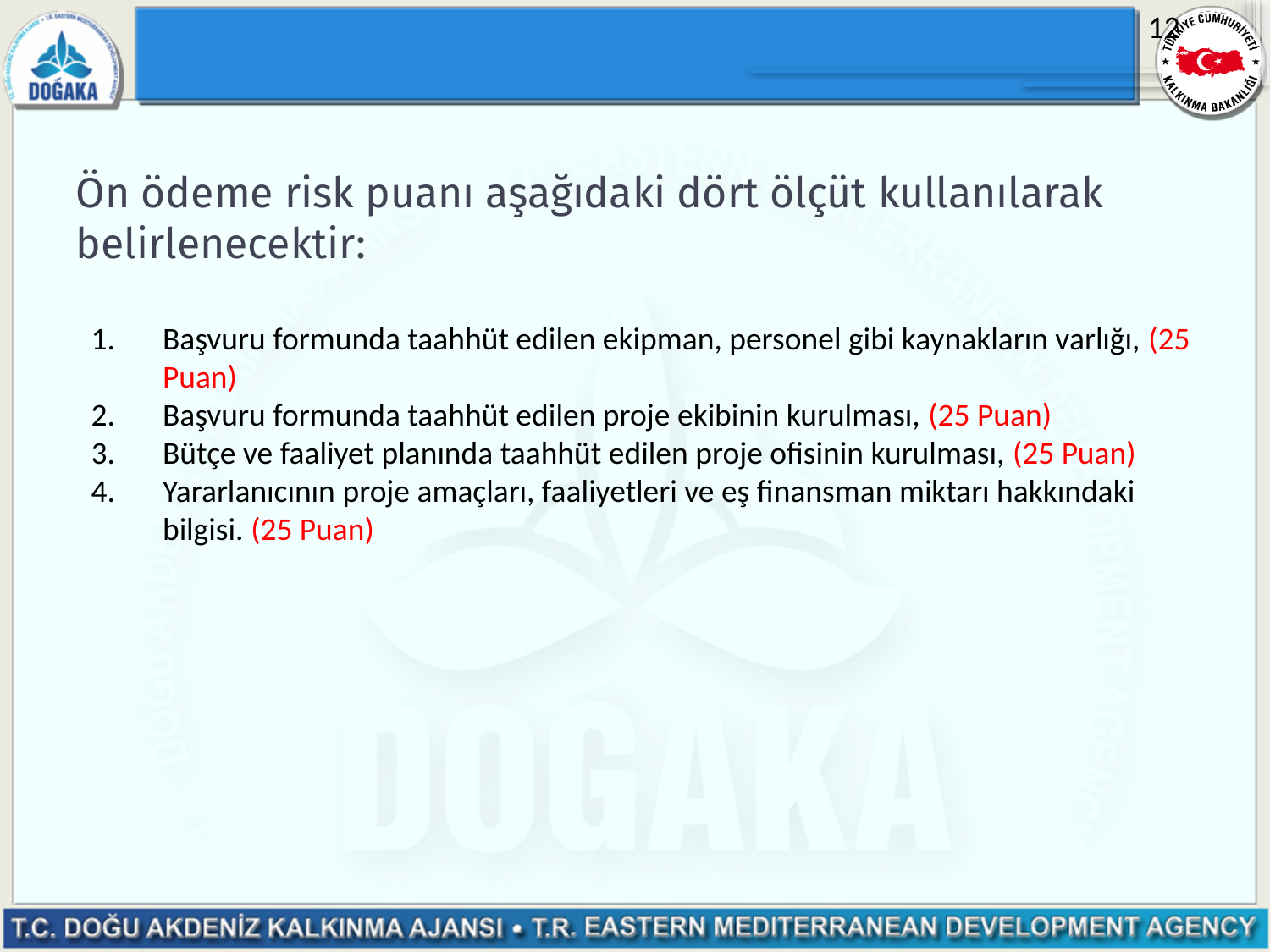

12
Ön ödeme risk puanı aşağıdaki dört ölçüt kullanılarak belirlenecektir:
Başvuru formunda taahhüt edilen ekipman, personel gibi kaynakların varlığı, (25 Puan)
Başvuru formunda taahhüt edilen proje ekibinin kurulması, (25 Puan)
Bütçe ve faaliyet planında taahhüt edilen proje ofisinin kurulması, (25 Puan)
Yararlanıcının proje amaçları, faaliyetleri ve eş finansman miktarı hakkındaki bilgisi. (25 Puan)